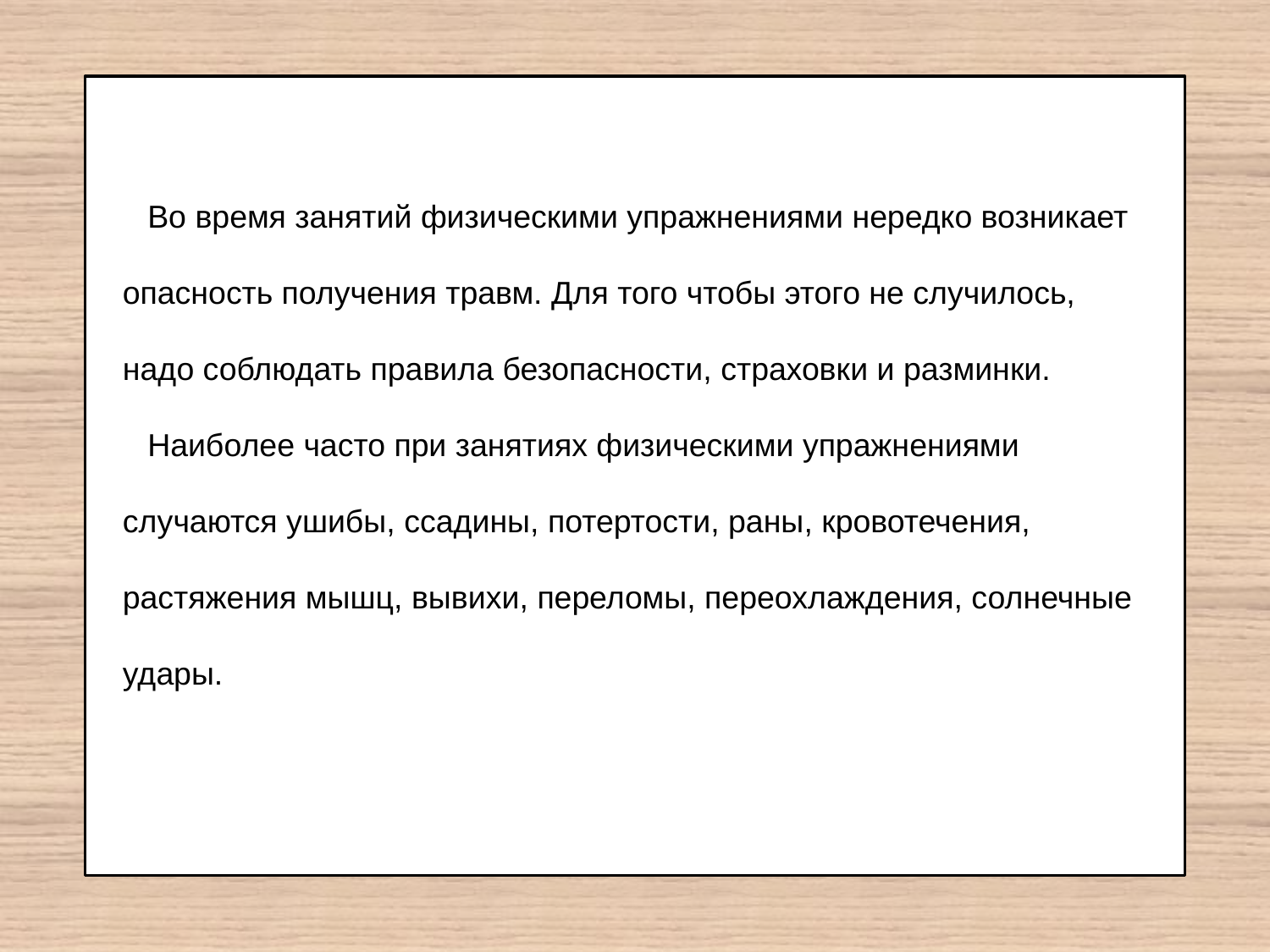

Во время занятий физическими упражнениями нередко возникает опасность получения травм. Для того чтобы этого не случилось, надо соблюдать правила безопасности, страховки и разминки.
Наиболее часто при занятиях физическими упражнениями случаются ушибы, ссадины, потертости, раны, кровотечения, растяжения мышц, вывихи, переломы, переохлаждения, солнечные удары.